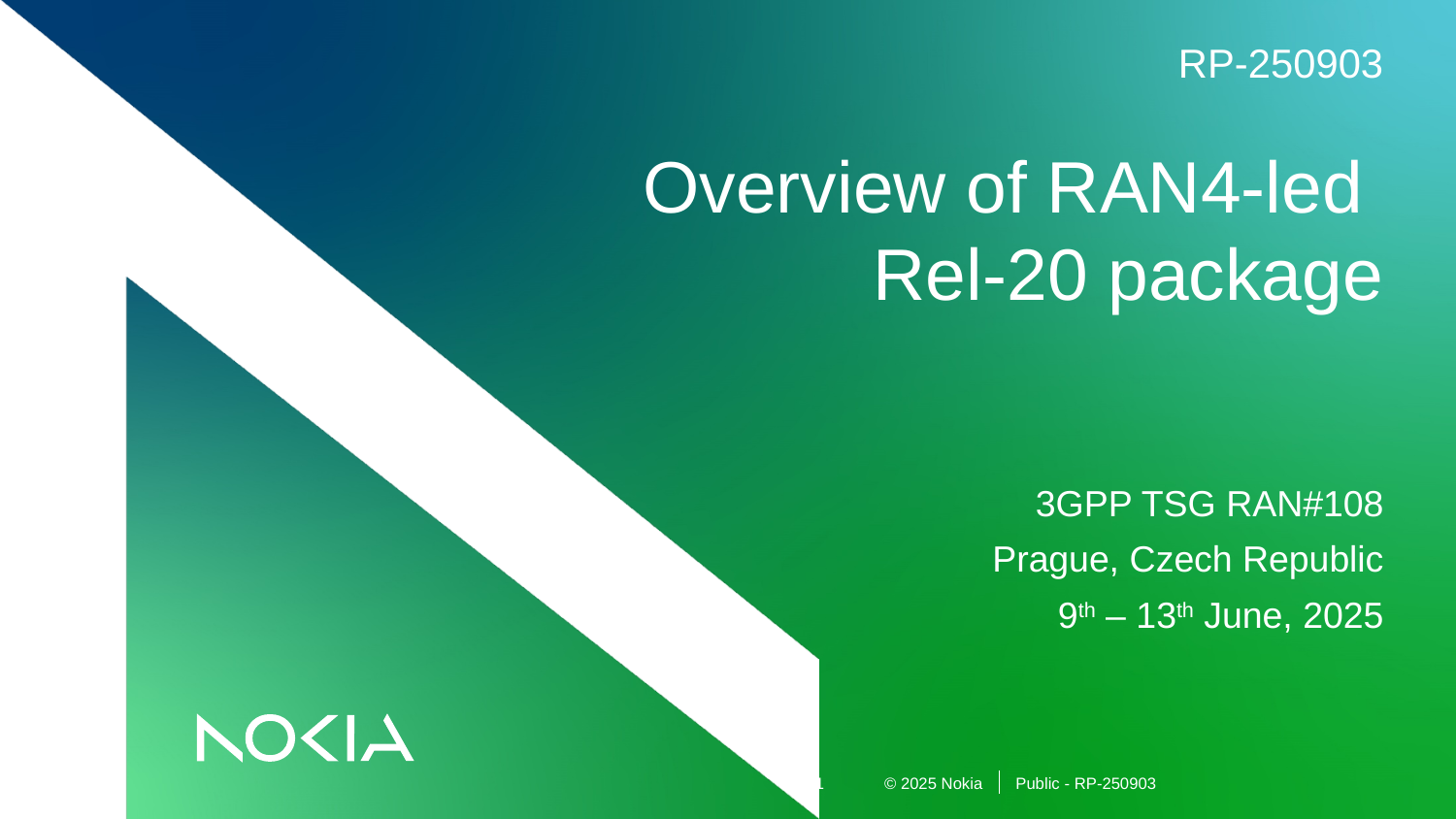

RP-250903
# Overview of RAN4-led Rel-20 package
3GPP TSG RAN#108
Prague, Czech Republic
9th – 13th June, 2025
Public - RP-250903